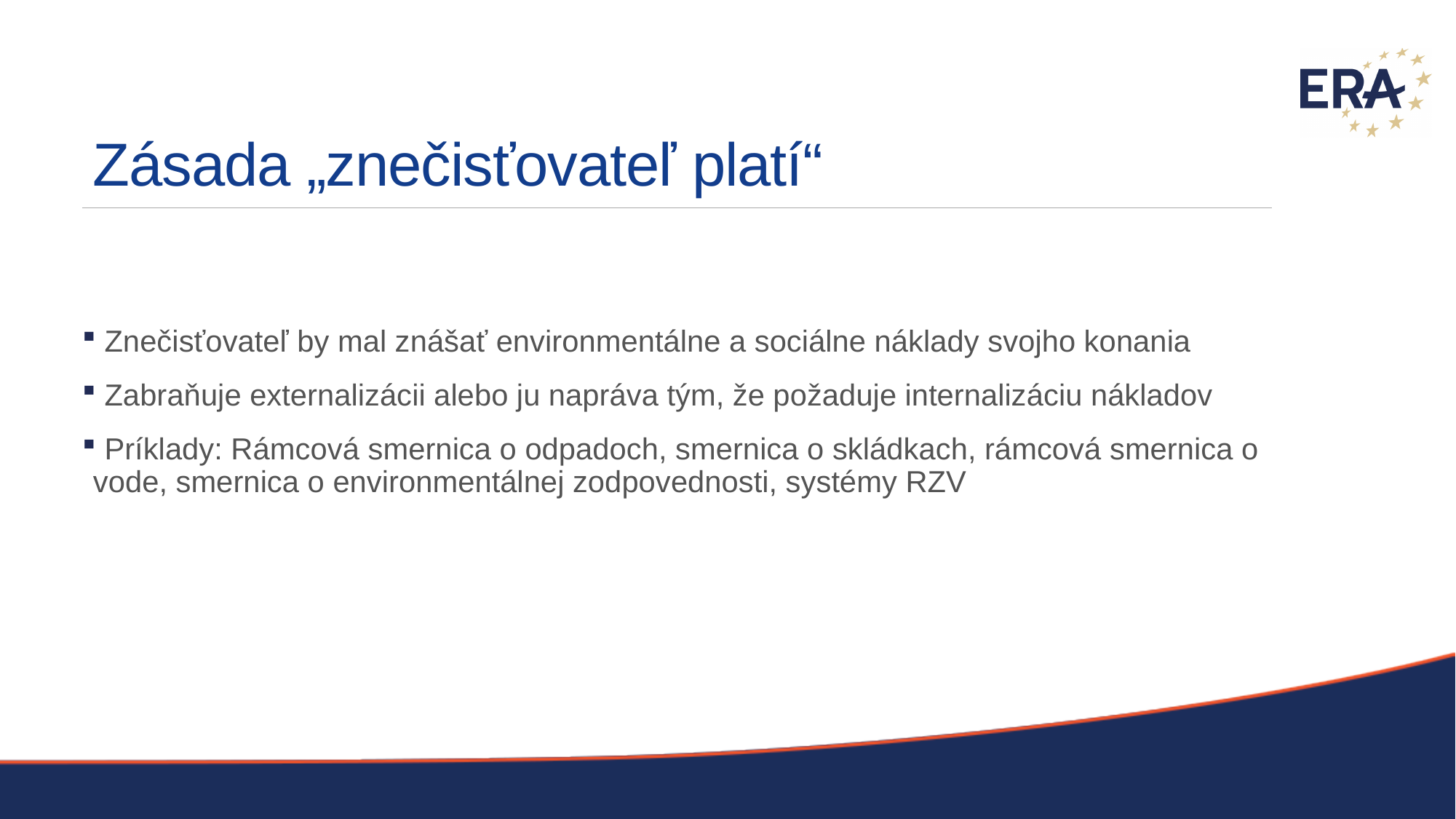

# Zásada „znečisťovateľ platí“
 Znečisťovateľ by mal znášať environmentálne a sociálne náklady svojho konania
 Zabraňuje externalizácii alebo ju napráva tým, že požaduje internalizáciu nákladov
 Príklady: Rámcová smernica o odpadoch, smernica o skládkach, rámcová smernica o vode, smernica o environmentálnej zodpovednosti, systémy RZV